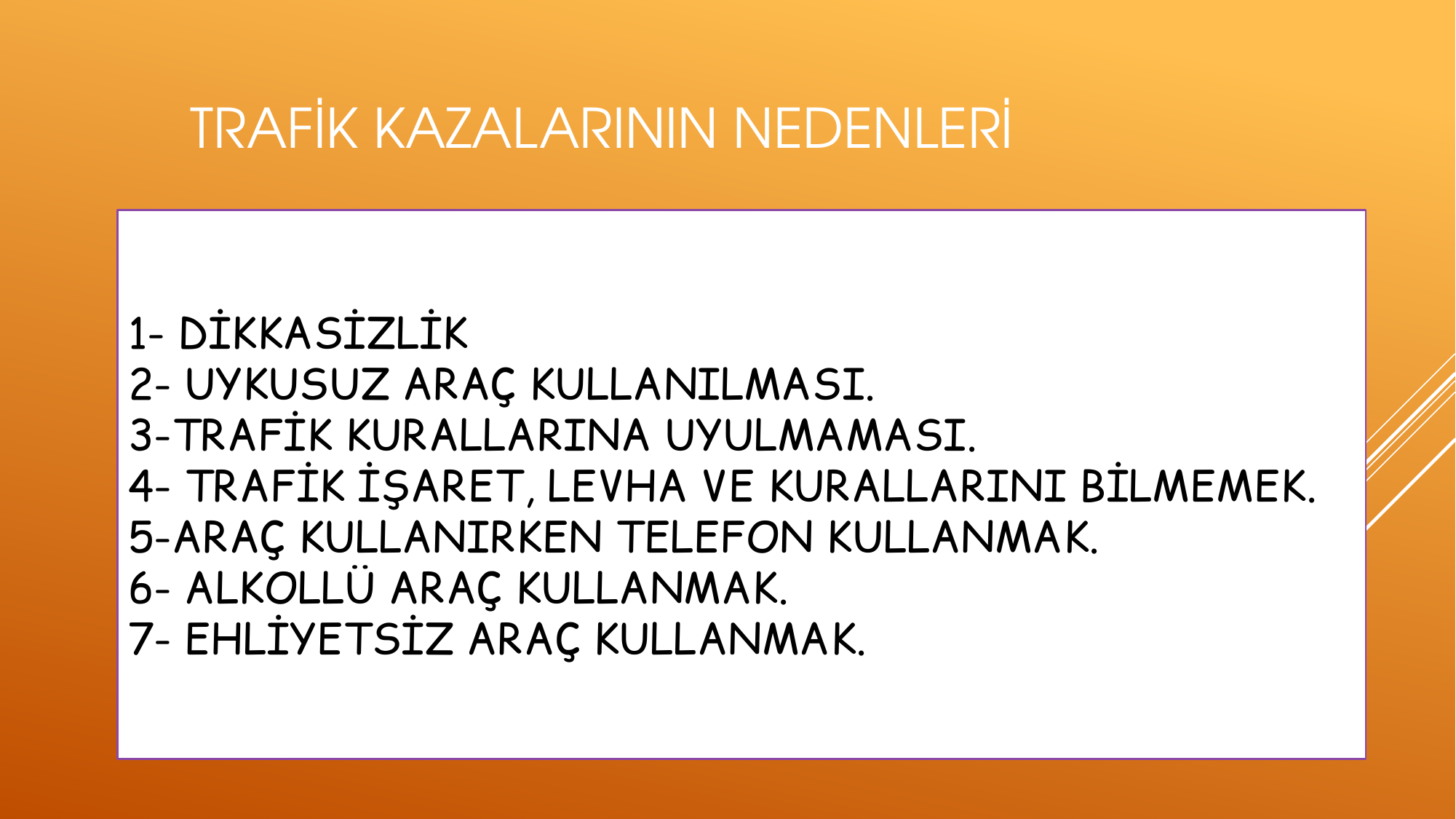

# TRAFİK KAZALARININ NEDENLERİ
1- DİKKASİZLİK
2- UYKUSUZ ARAÇ KULLANILMASI.
3-TRAFİK KURALLARINA UYULMAMASI.
4- TRAFİK İŞARET, LEVHA VE KURALLARINI BİLMEMEK.
5-ARAÇ KULLANIRKEN TELEFON KULLANMAK.
6- ALKOLLÜ ARAÇ KULLANMAK.
7- EHLİYETSİZ ARAÇ KULLANMAK.